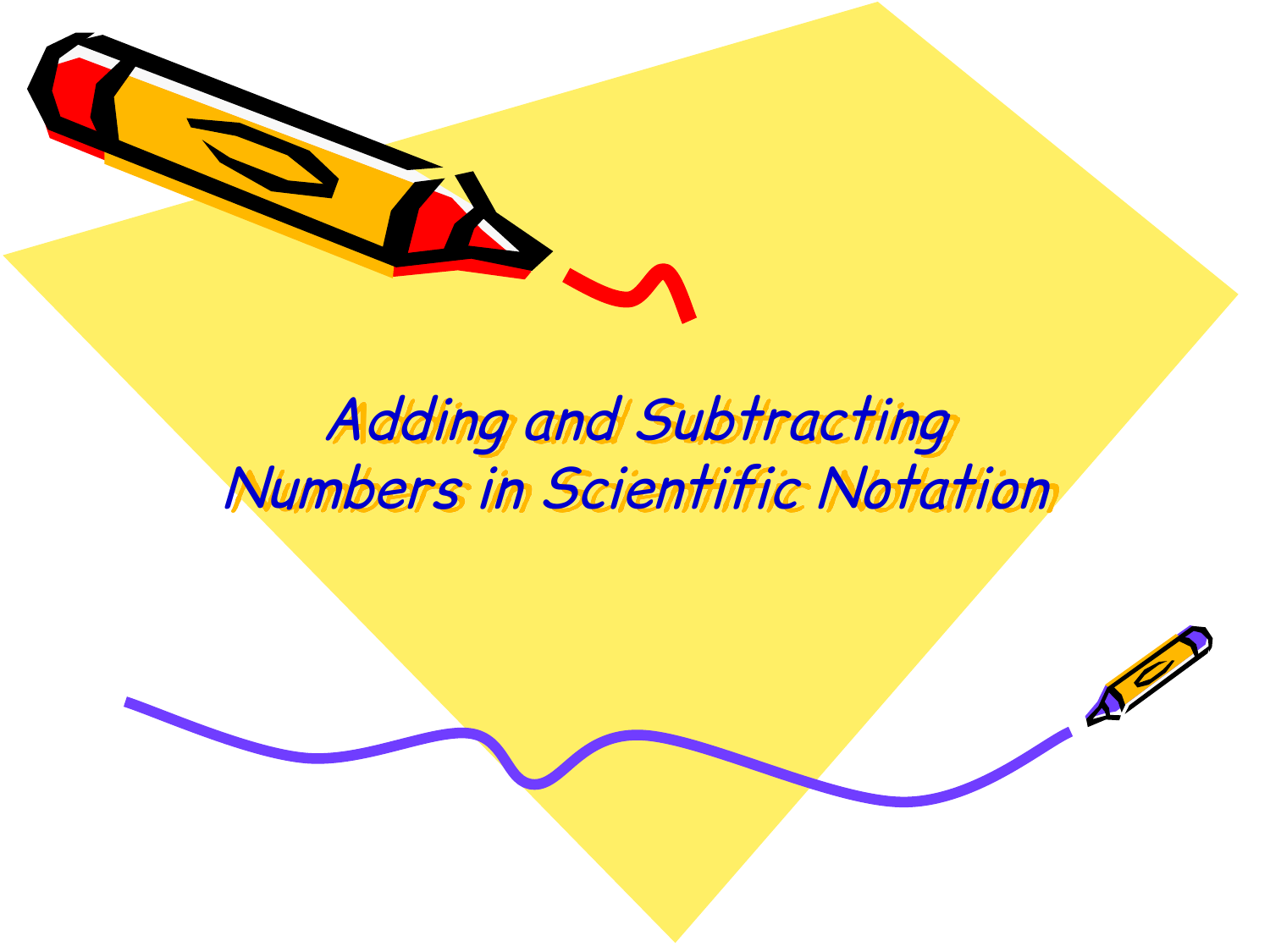

# Adding and Subtracting Numbers in Scientific Notation